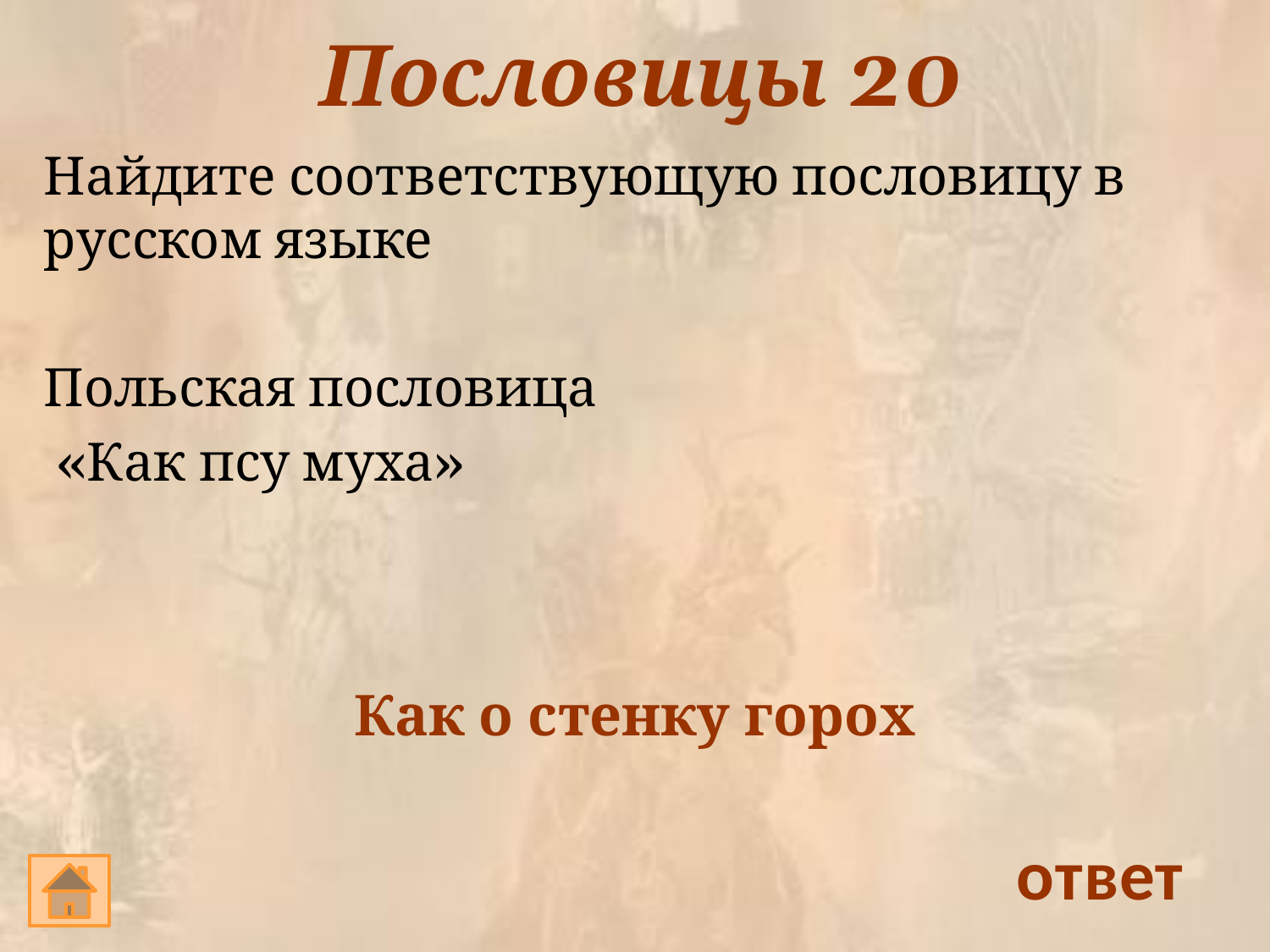

# Пословицы 20
Найдите соответствующую пословицу в русском языке

Польская пословица
 «Как псу муха»

Как о стенку горох
ответ